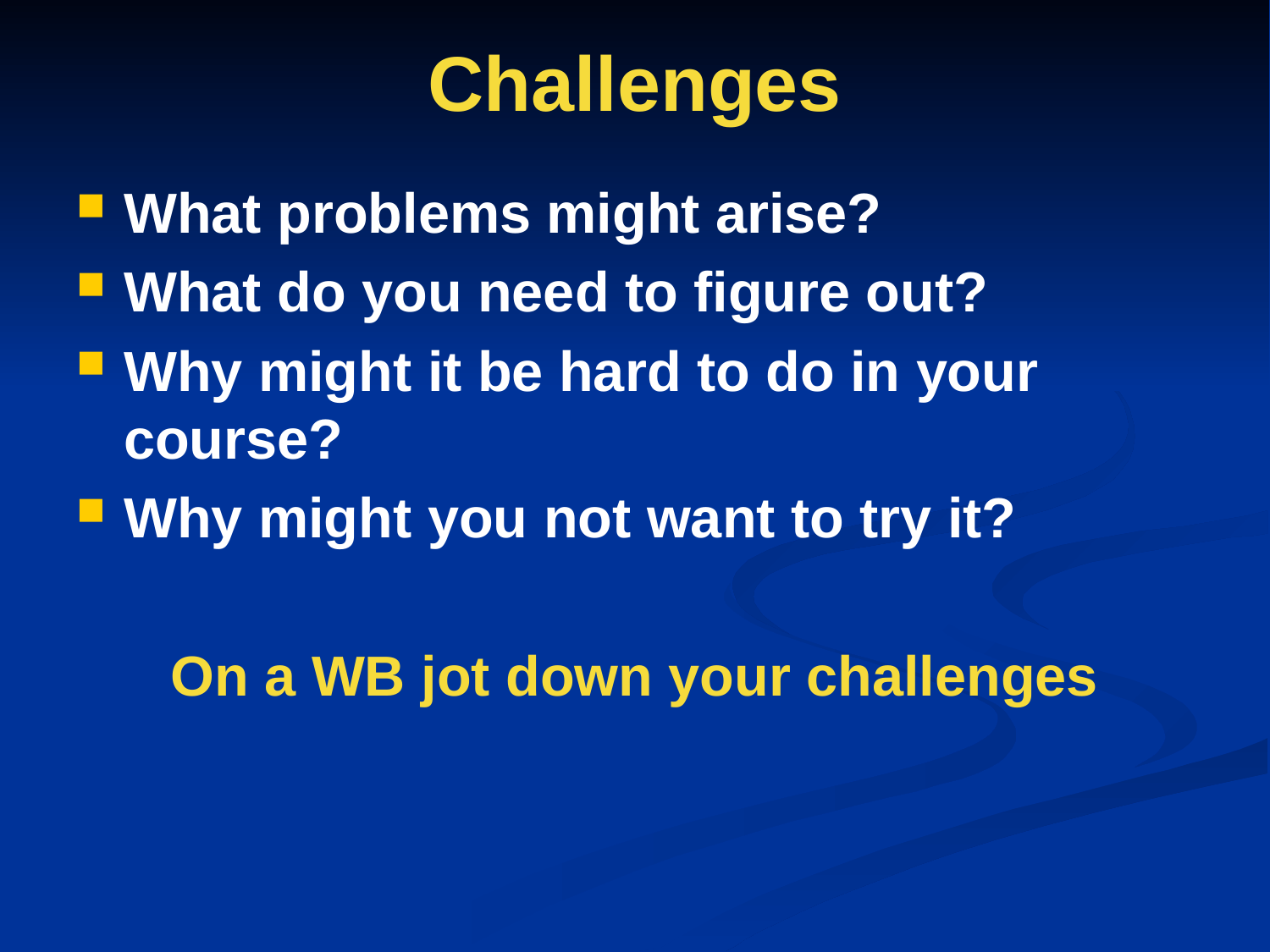

# Challenges
What problems might arise?
What do you need to figure out?
Why might it be hard to do in your course?
Why might you not want to try it?

On a WB jot down your challenges